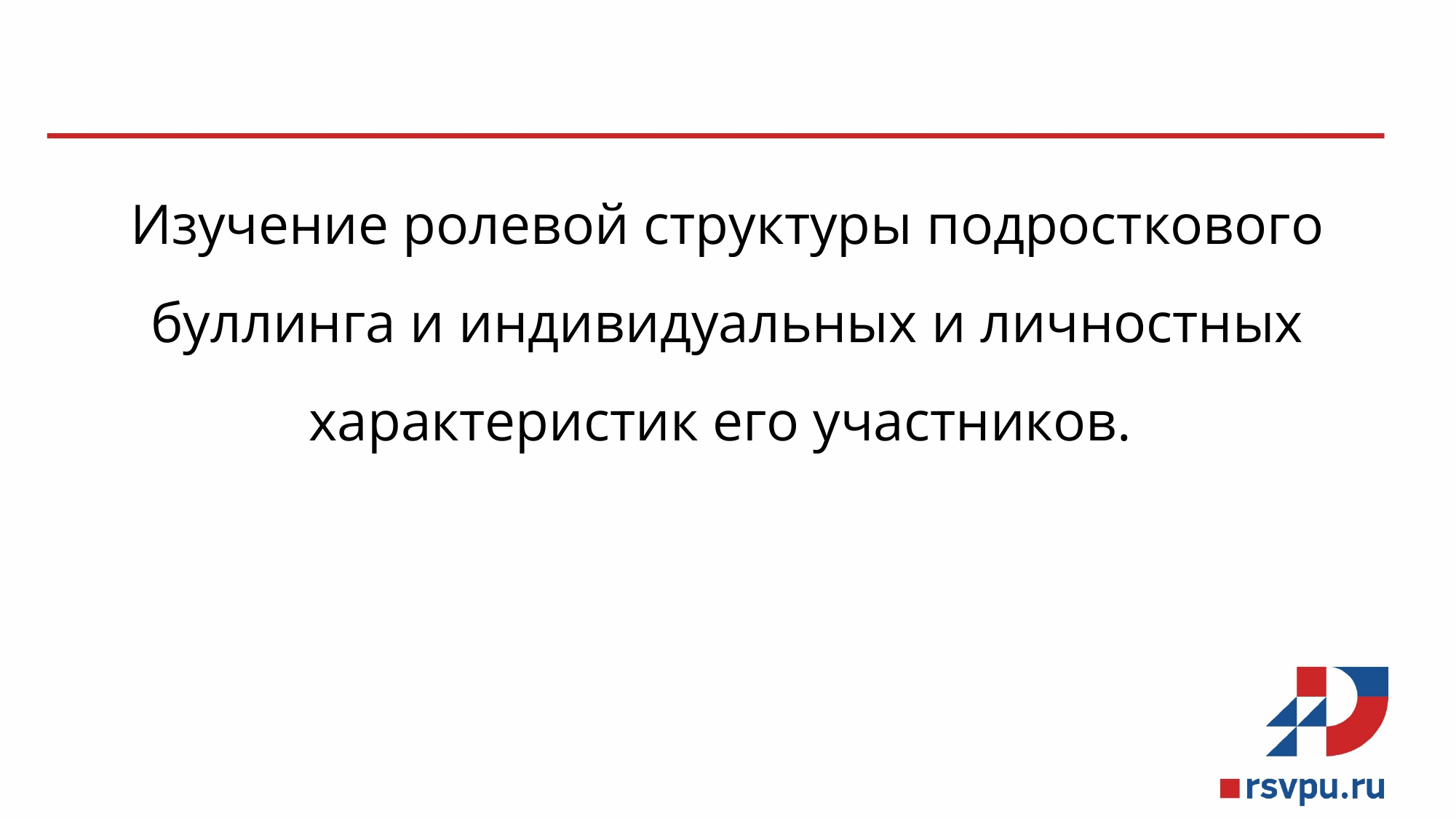

Изучение ролевой структуры подросткового буллинга и индивидуальных и личностных характеристик его участников.